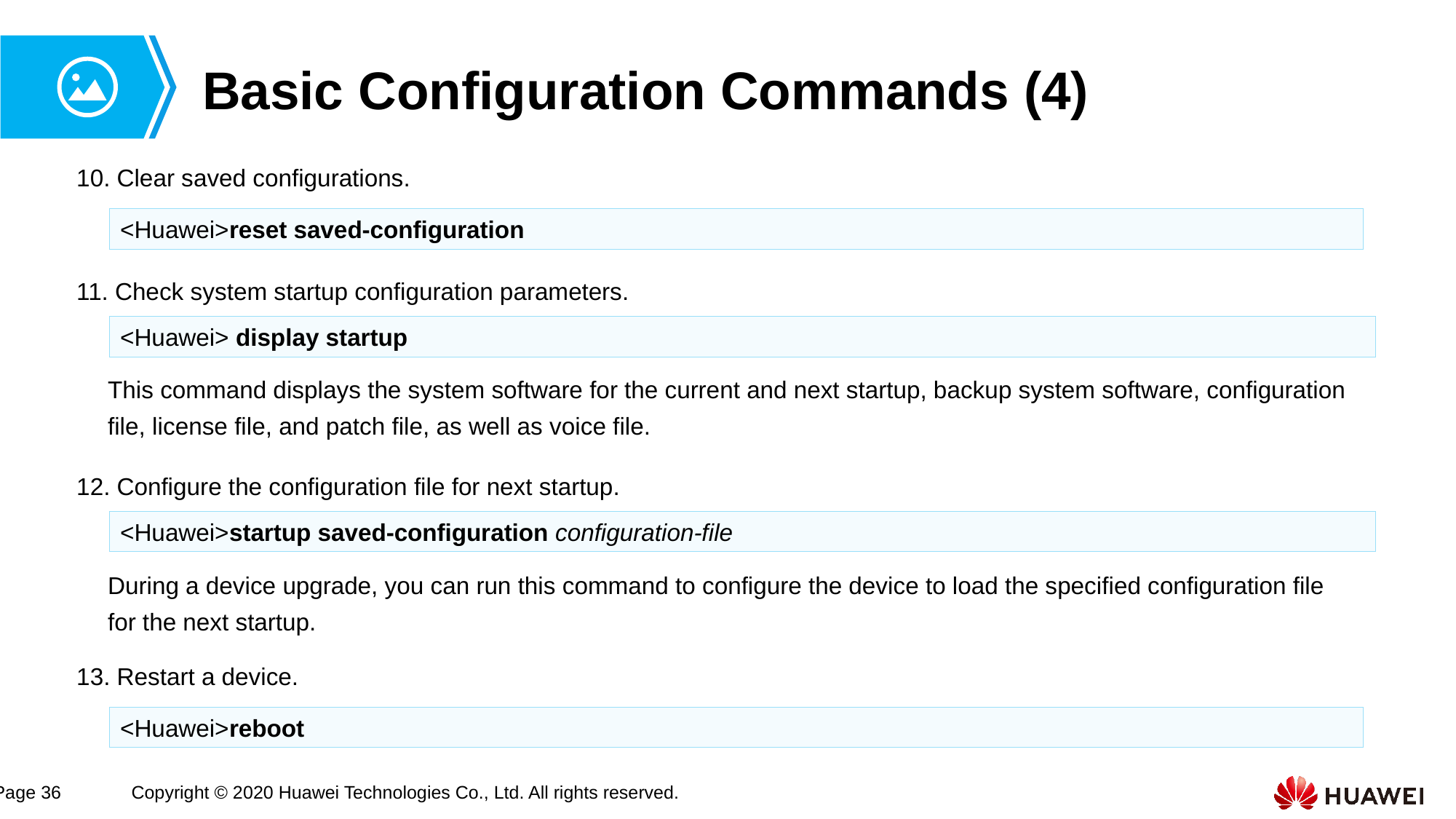

# Basic Configuration Commands (4)
10. Clear saved configurations.
<Huawei>reset saved-configuration
11. Check system startup configuration parameters.
<Huawei> display startup
This command displays the system software for the current and next startup, backup system software, configuration file, license file, and patch file, as well as voice file.
12. Configure the configuration file for next startup.
<Huawei>startup saved-configuration configuration-file
During a device upgrade, you can run this command to configure the device to load the specified configuration file for the next startup.
13. Restart a device.
<Huawei>reboot